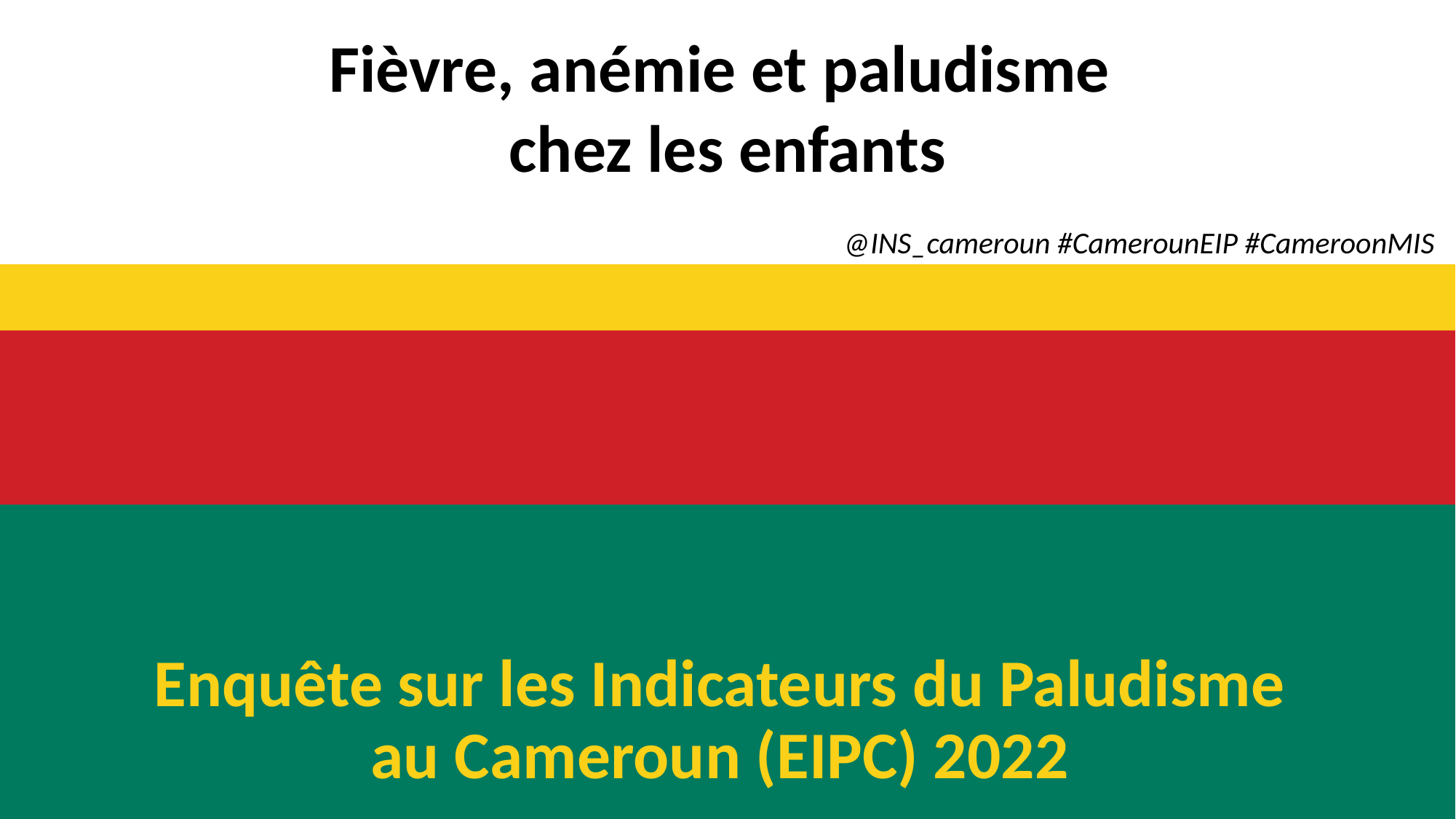

Fièvre, anémie et paludisme
chez les enfants
@INS_cameroun #CamerounEIP #CameroonMIS